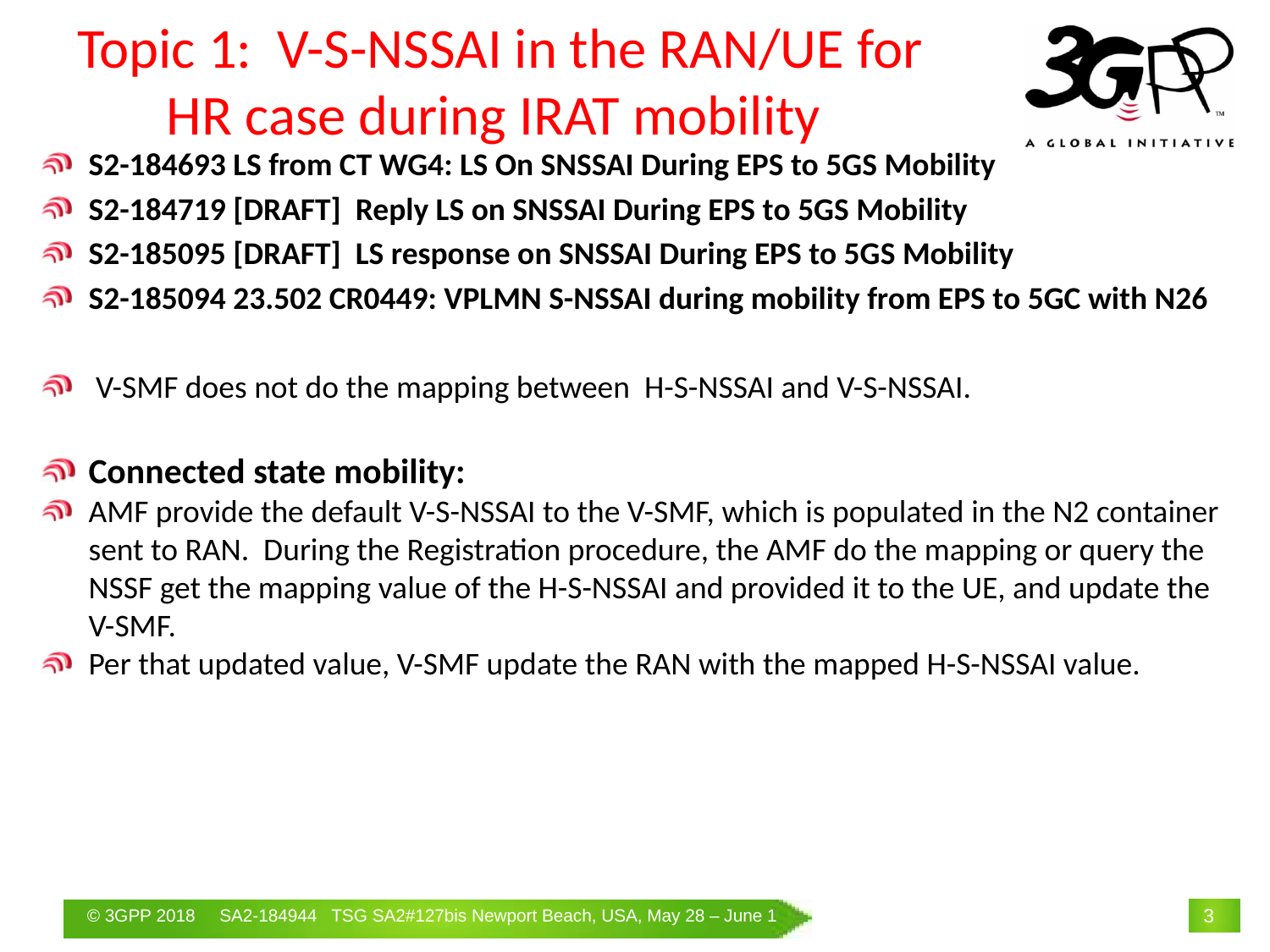

# Topic 1:  V-S-NSSAI in the RAN/UE for HR case during IRAT mobility
S2-184693 LS from CT WG4: LS On SNSSAI During EPS to 5GS Mobility
S2-184719 [DRAFT]  Reply LS on SNSSAI During EPS to 5GS Mobility
S2-185095 [DRAFT]  LS response on SNSSAI During EPS to 5GS Mobility
S2-185094 23.502 CR0449: VPLMN S-NSSAI during mobility from EPS to 5GC with N26

 V-SMF does not do the mapping between  H-S-NSSAI and V-S-NSSAI.

Connected state mobility:
AMF provide the default V-S-NSSAI to the V-SMF, which is populated in the N2 container sent to RAN.  During the Registration procedure, the AMF do the mapping or query the NSSF get the mapping value of the H-S-NSSAI and provided it to the UE, and update the V-SMF.
Per that updated value, V-SMF update the RAN with the mapped H-S-NSSAI value.